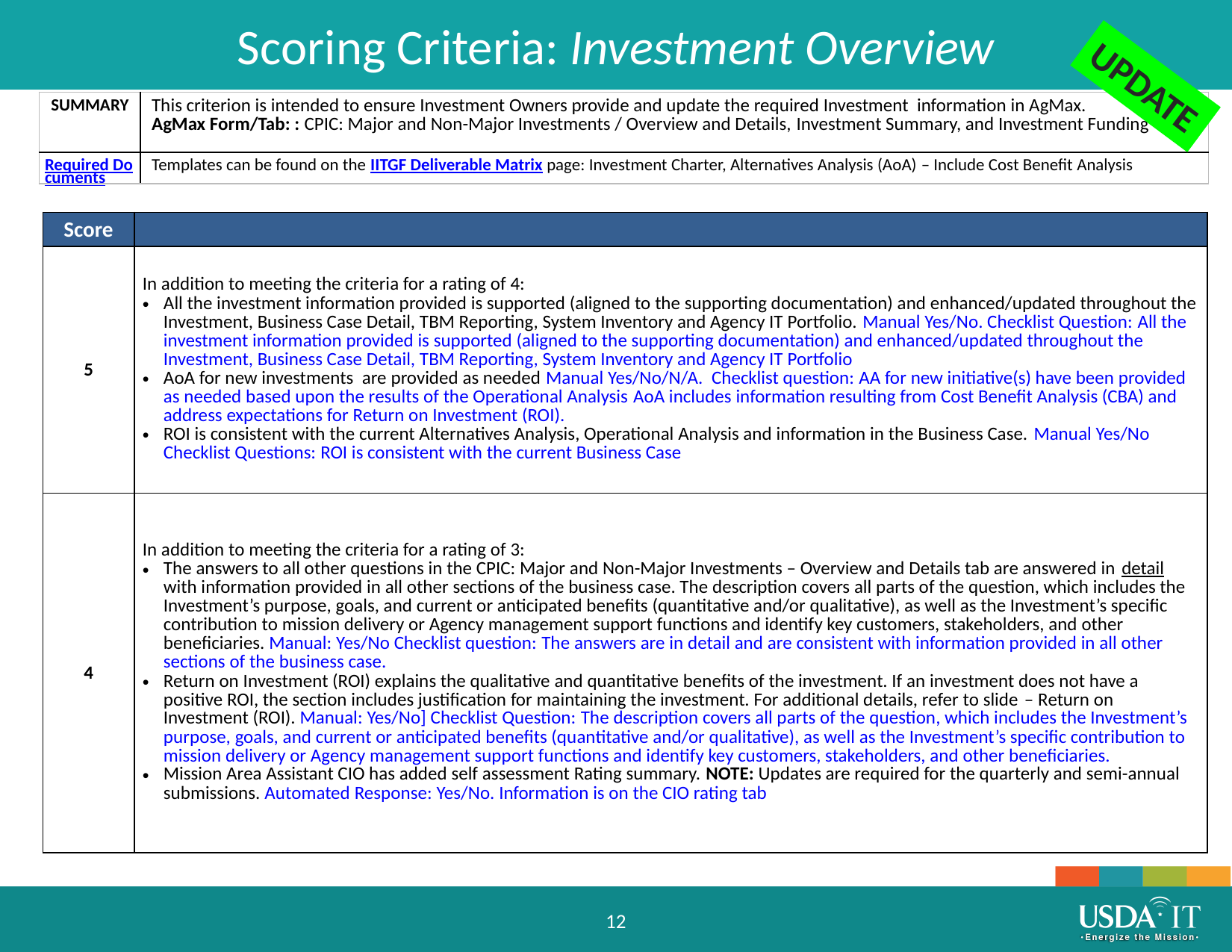

Scoring Criteria: Investment Overview
UPDATE
| SUMMARY | This criterion is intended to ensure Investment Owners provide and update the required Investment information in AgMax. AgMax Form/Tab: : CPIC: Major and Non-Major Investments / Overview and Details, Investment Summary, and Investment Funding |
| --- | --- |
| Required Documents | Templates can be found on the IITGF Deliverable Matrix page: Investment Charter, Alternatives Analysis (AoA) – Include Cost Benefit Analysis |
| Score |  |
| --- | --- |
| 5 | In addition to meeting the criteria for a rating of 4: All the investment information provided is supported (aligned to the supporting documentation) and enhanced/updated throughout the Investment, Business Case Detail, TBM Reporting, System Inventory and Agency IT Portfolio. Manual Yes/No. Checklist Question: All the investment information provided is supported (aligned to the supporting documentation) and enhanced/updated throughout the Investment, Business Case Detail, TBM Reporting, System Inventory and Agency IT Portfolio AoA for new investments are provided as needed Manual Yes/No/N/A. Checklist question: AA for new initiative(s) have been provided as needed based upon the results of the Operational Analysis AoA includes information resulting from Cost Benefit Analysis (CBA) and address expectations for Return on Investment (ROI). ROI is consistent with the current Alternatives Analysis, Operational Analysis and information in the Business Case. Manual Yes/No Checklist Questions: ROI is consistent with the current Business Case |
| 4 | In addition to meeting the criteria for a rating of 3: The answers to all other questions in the CPIC: Major and Non-Major Investments – Overview and Details tab are answered in detail with information provided in all other sections of the business case. The description covers all parts of the question, which includes the Investment’s purpose, goals, and current or anticipated benefits (quantitative and/or qualitative), as well as the Investment’s specific contribution to mission delivery or Agency management support functions and identify key customers, stakeholders, and other beneficiaries. Manual: Yes/No Checklist question: The answers are in detail and are consistent with information provided in all other sections of the business case. Return on Investment (ROI) explains the qualitative and quantitative benefits of the investment. If an investment does not have a positive ROI, the section includes justification for maintaining the investment. For additional details, refer to slide – Return on Investment (ROI). Manual: Yes/No] Checklist Question: The description covers all parts of the question, which includes the Investment’s purpose, goals, and current or anticipated benefits (quantitative and/or qualitative), as well as the Investment’s specific contribution to mission delivery or Agency management support functions and identify key customers, stakeholders, and other beneficiaries. Mission Area Assistant CIO has added self assessment Rating summary. NOTE: Updates are required for the quarterly and semi-annual submissions. Automated Response: Yes/No. Information is on the CIO rating tab |
12